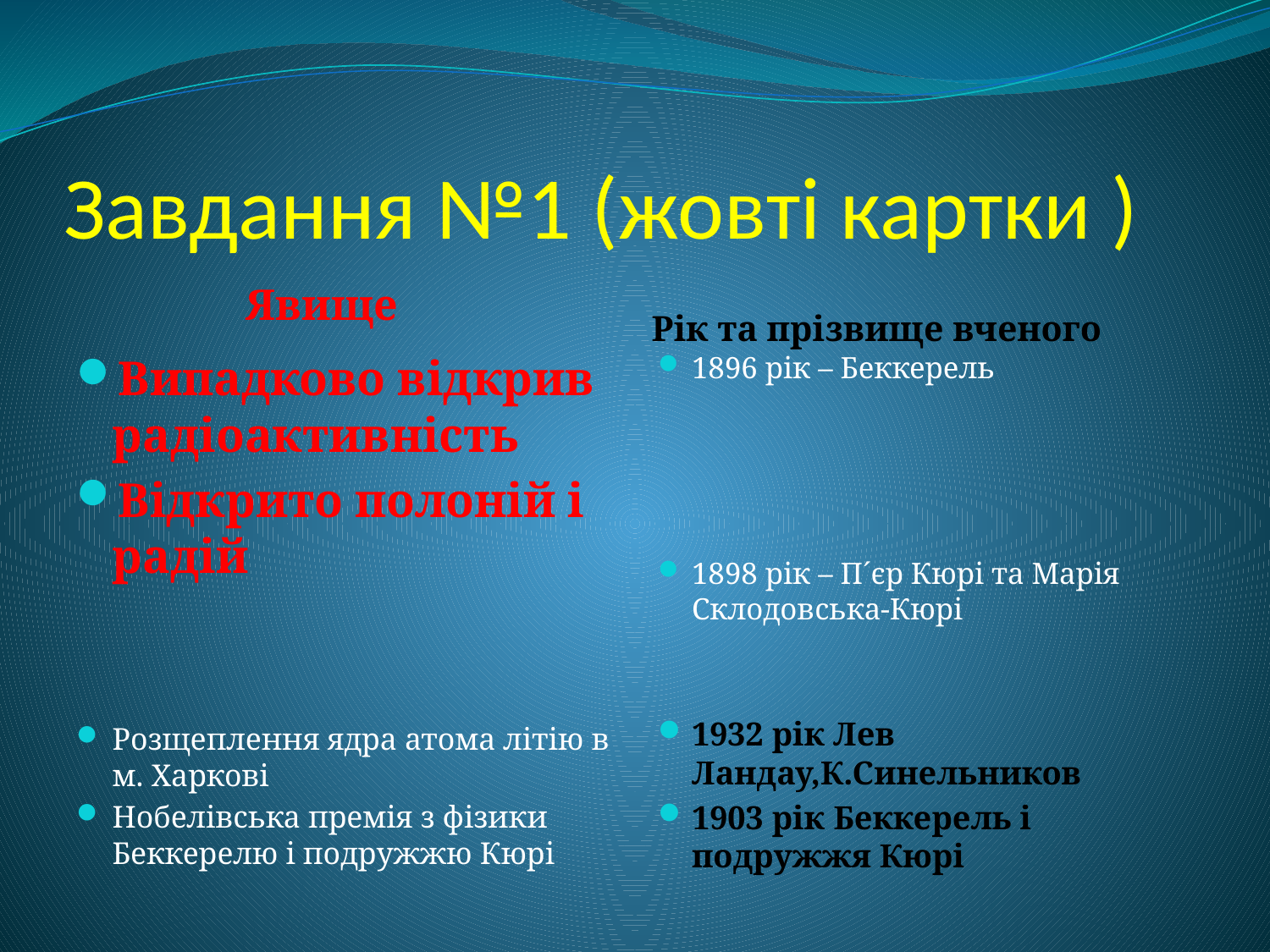

# Завдання №1 (жовті картки )
                Явище

Рік та прізвище вченого

Випадково відкрив радіоактивність
Відкрито полоній і радій

Розщеплення ядра атома літію в м. Харкові
Нобелівська премія з фізики Беккерелю і подружжю Кюрі
1896 рік – Беккерель

1898 рік – П´єр Кюрі та Марія Склодовська-Кюрі

1932 рік Лев Ландау,К.Синельников
1903 рік Беккерель і подружжя Кюрі